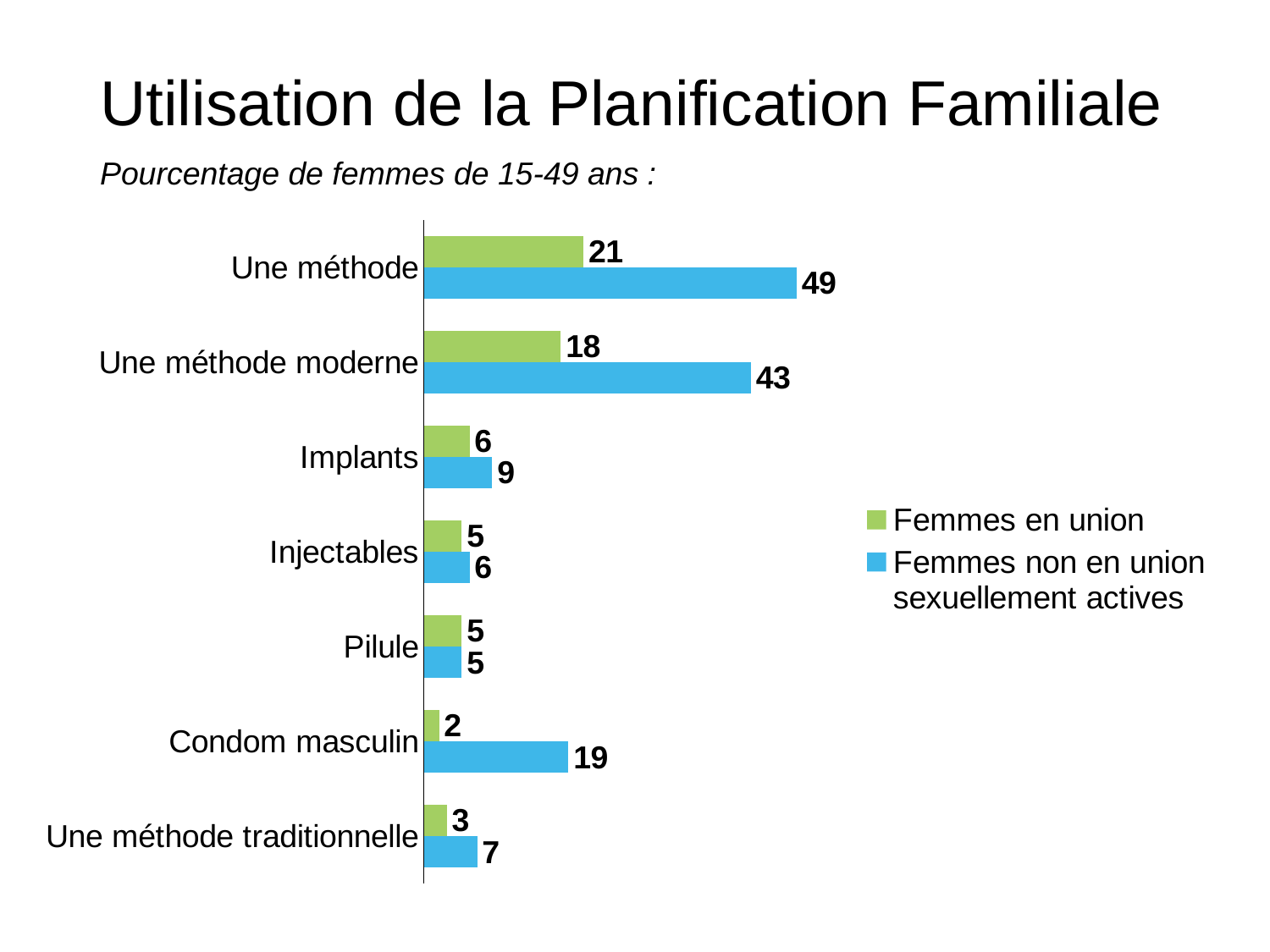

# Utilisation de la Planification Familiale
Pourcentage de femmes de 15-49 ans :

### Chart

| Category | Femmes non en union sexuellement actives | Femmes en union |
|---|---|---|
| Une méthode traditionnelle | 7.0 | 3.0 |
| Condom masculin | 19.0 | 2.0 |
| Pilule | 5.0 | 5.0 |
| Injectables | 6.0 | 5.0 |
| Implants | 9.0 | 6.0 |
| Une méthode moderne | 43.0 | 18.0 |
| Une méthode | 49.0 | 21.0 |